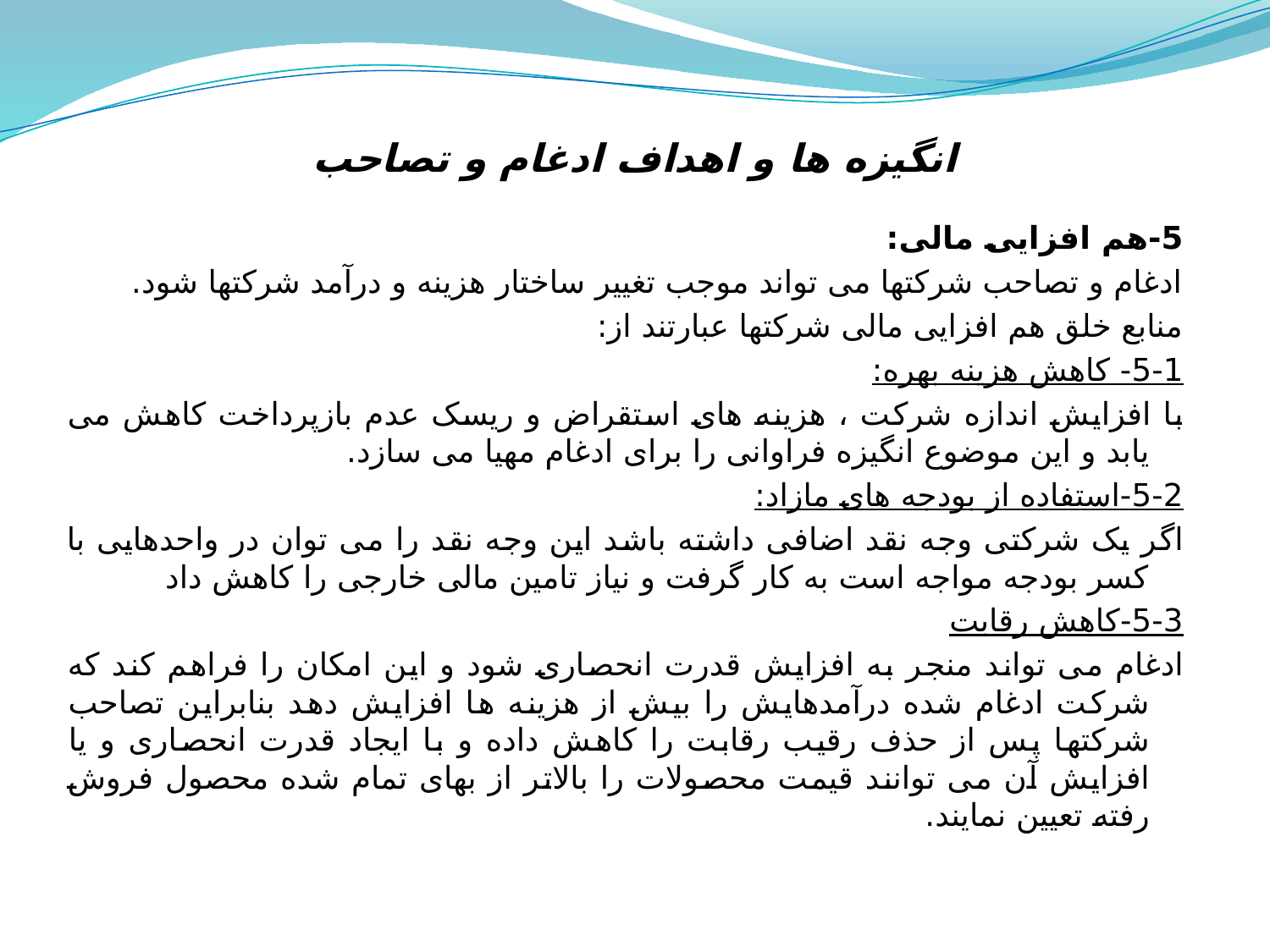

# انگیزه ها و اهداف ادغام و تصاحب
5-هم افزایی مالی:
ادغام و تصاحب شرکتها می تواند موجب تغییر ساختار هزینه و درآمد شرکتها شود.
منابع خلق هم افزایی مالی شرکتها عبارتند از:
5-1- کاهش هزینه بهره:
با افزایش اندازه شرکت ، هزینه های استقراض و ریسک عدم بازپرداخت کاهش می یابد و این موضوع انگیزه فراوانی را برای ادغام مهیا می سازد.
5-2-استفاده از بودجه های مازاد:
اگر یک شرکتی وجه نقد اضافی داشته باشد این وجه نقد را می توان در واحدهایی با کسر بودجه مواجه است به کار گرفت و نیاز تامین مالی خارجی را کاهش داد
5-3-کاهش رقابت
ادغام می تواند منجر به افزایش قدرت انحصاری شود و این امکان را فراهم کند که شرکت ادغام شده درآمدهایش را بیش از هزینه ها افزایش دهد بنابراین تصاحب شرکتها پس از حذف رقیب رقابت را کاهش داده و با ایجاد قدرت انحصاری و یا افزایش آن می توانند قیمت محصولات را بالاتر از بهای تمام شده محصول فروش رفته تعیین نمایند.